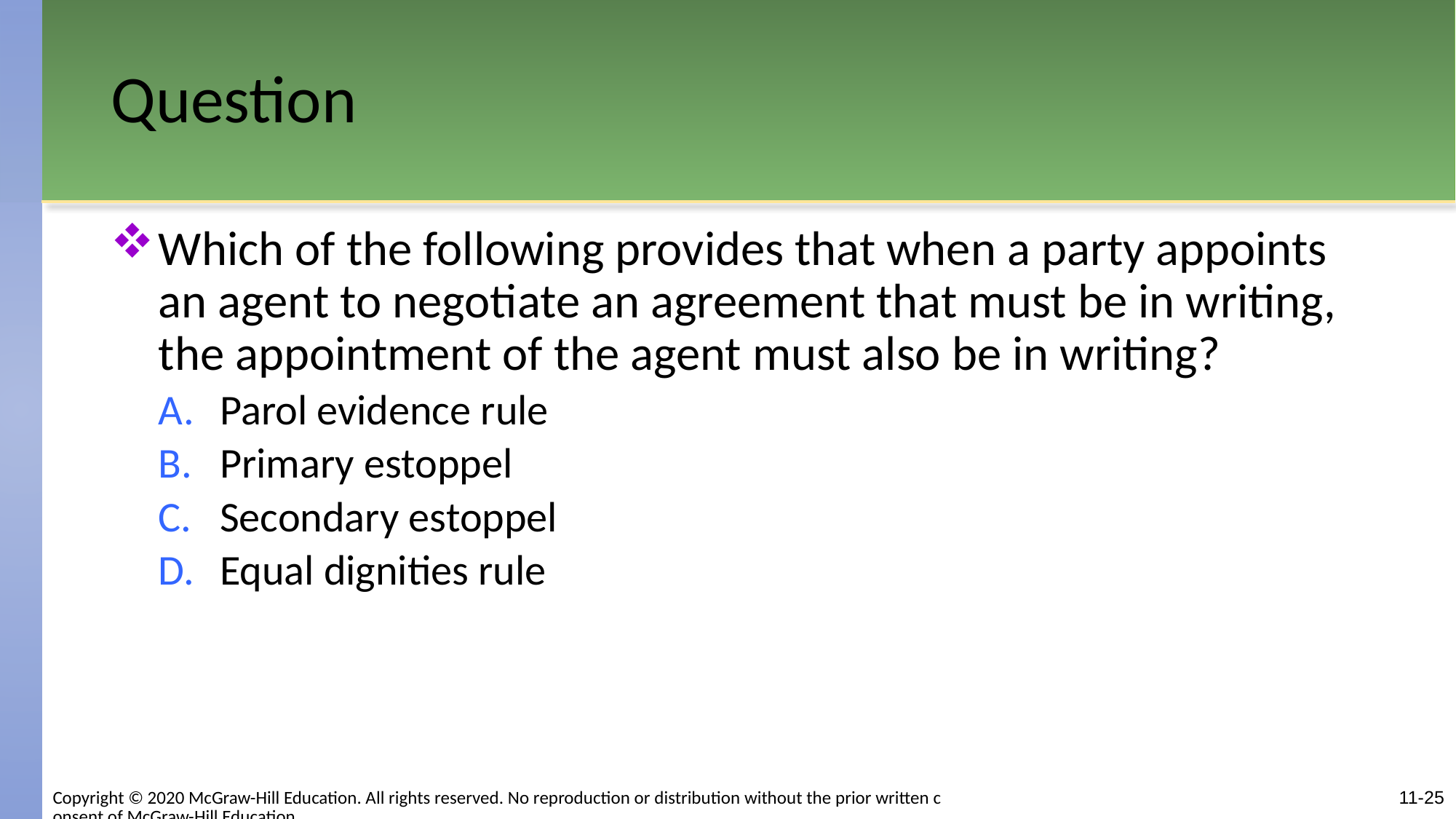

# Question
Which of the following provides that when a party appoints an agent to negotiate an agreement that must be in writing, the appointment of the agent must also be in writing?
Parol evidence rule
Primary estoppel
Secondary estoppel
Equal dignities rule

Copyright © 2020 McGraw-Hill Education. All rights reserved. No reproduction or distribution without the prior written consent of McGraw-Hill Education.
11-25